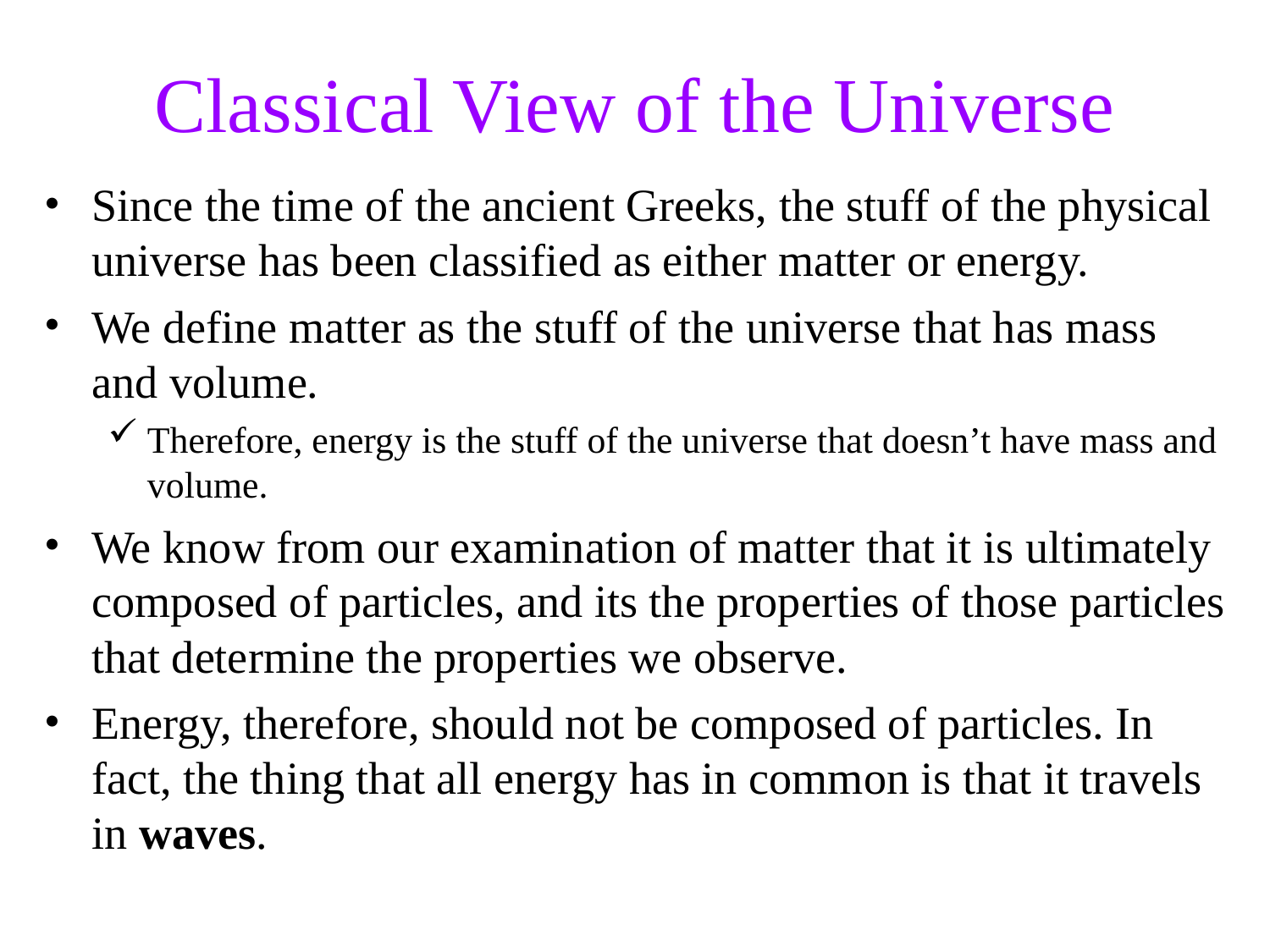

Classical View of the Universe
Since the time of the ancient Greeks, the stuff of the physical universe has been classified as either matter or energy.
We define matter as the stuff of the universe that has mass and volume.
Therefore, energy is the stuff of the universe that doesn’t have mass and volume.
We know from our examination of matter that it is ultimately composed of particles, and its the properties of those particles that determine the properties we observe.
Energy, therefore, should not be composed of particles. In fact, the thing that all energy has in common is that it travels in waves.